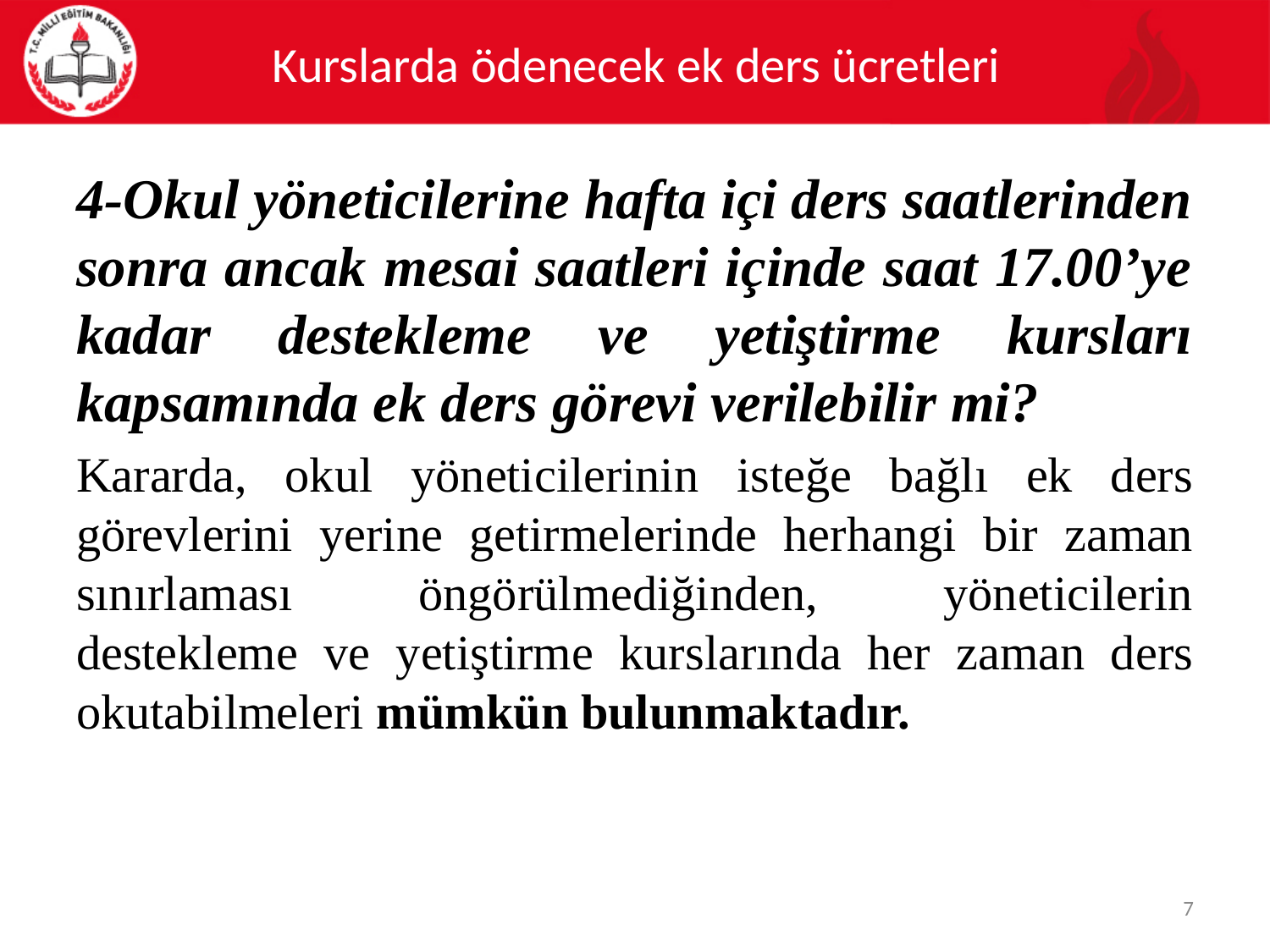

# Kurslarda ödenecek ek ders ücretleri
4-Okul yöneticilerine hafta içi ders saatlerinden sonra ancak mesai saatleri içinde saat 17.00’ye kadar destekleme ve yetiştirme kursları kapsamında ek ders görevi verilebilir mi?
Kararda, okul yöneticilerinin isteğe bağlı ek ders görevlerini yerine getirmelerinde herhangi bir zaman sınırlaması öngörülmediğinden, yöneticilerin destekleme ve yetiştirme kurslarında her zaman ders okutabilmeleri mümkün bulunmaktadır.

7